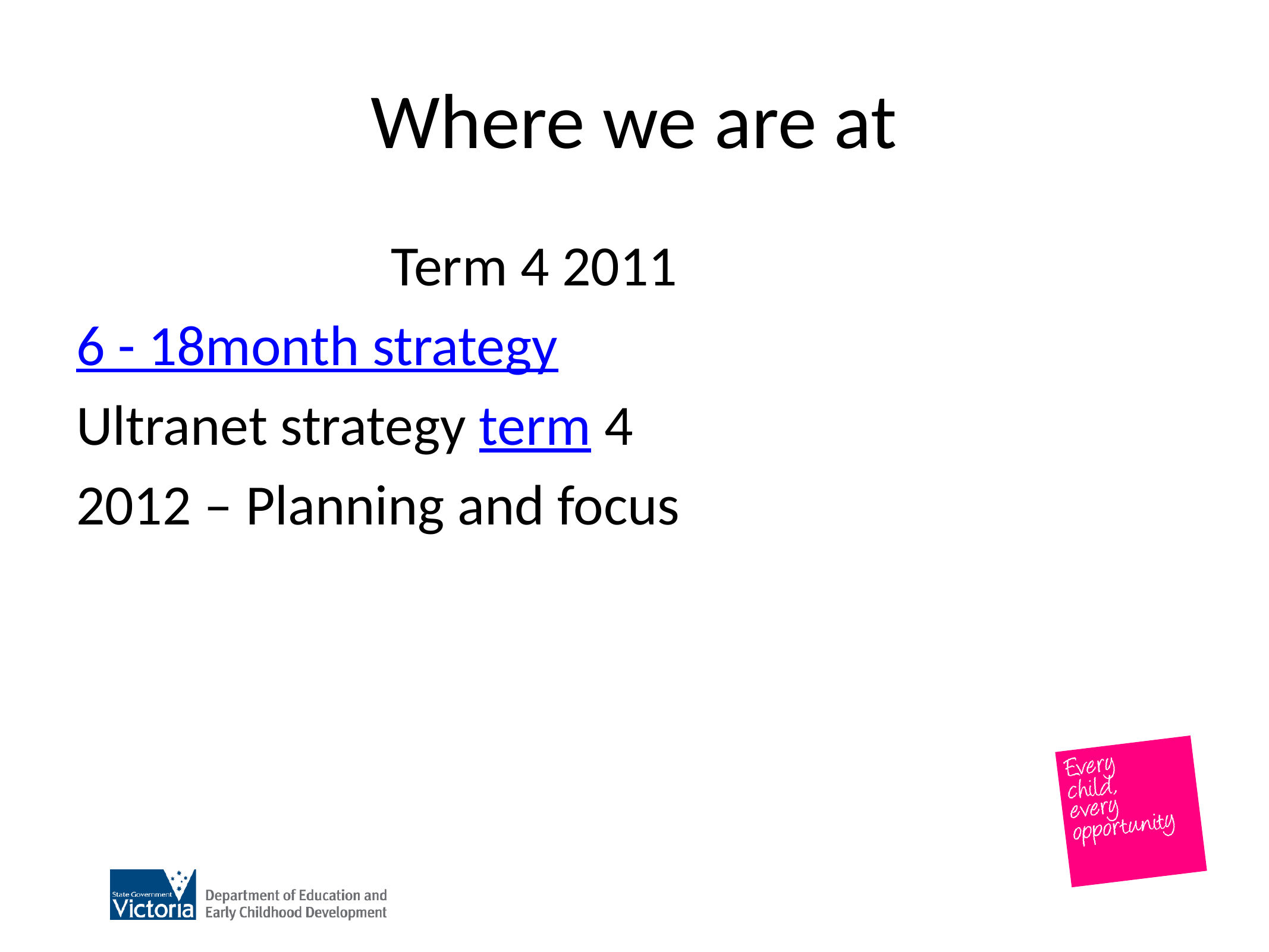

# Where we are at
				Term 4 2011
6 - 18month strategy
Ultranet strategy term 4
2012 – Planning and focus